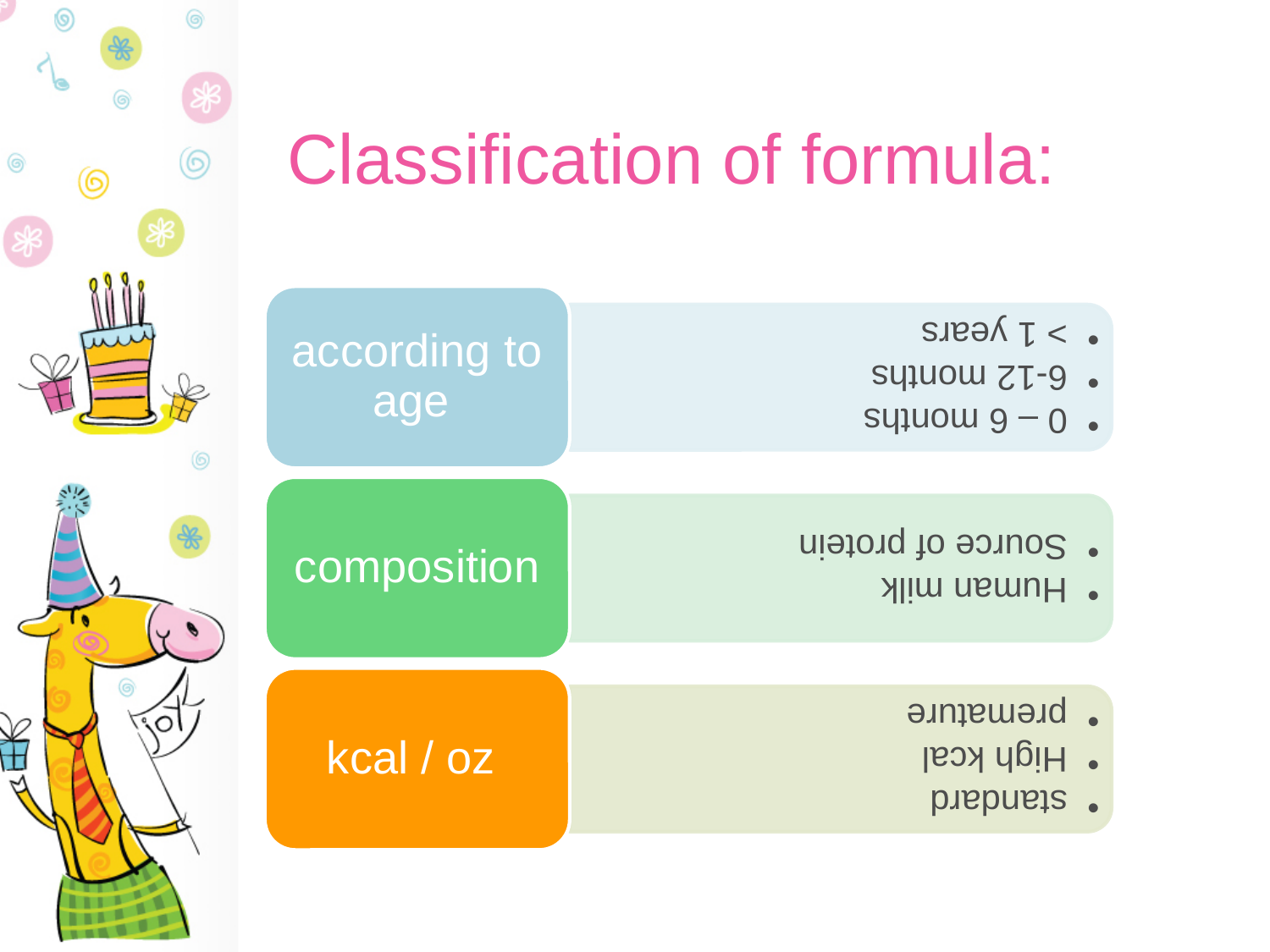

# Classification of formula:
0 – 6 months
6-12 months
> 1 years
according to age
Human milk
Source of protein
composition
standard
High kcal
premature
kcal / oz